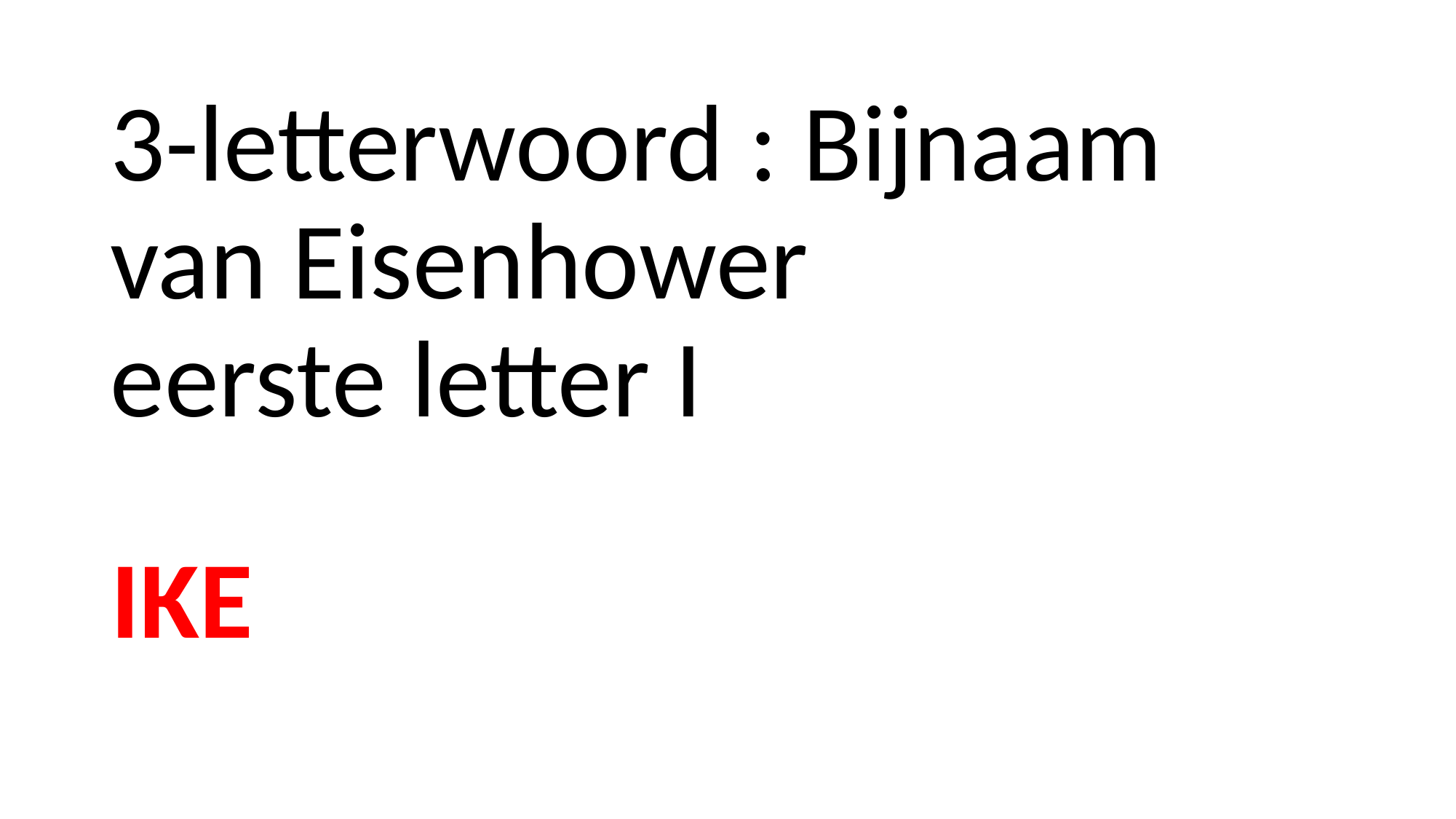

# 3-letterwoord : Bijnaam van Eisenhower eerste letter I
IKE